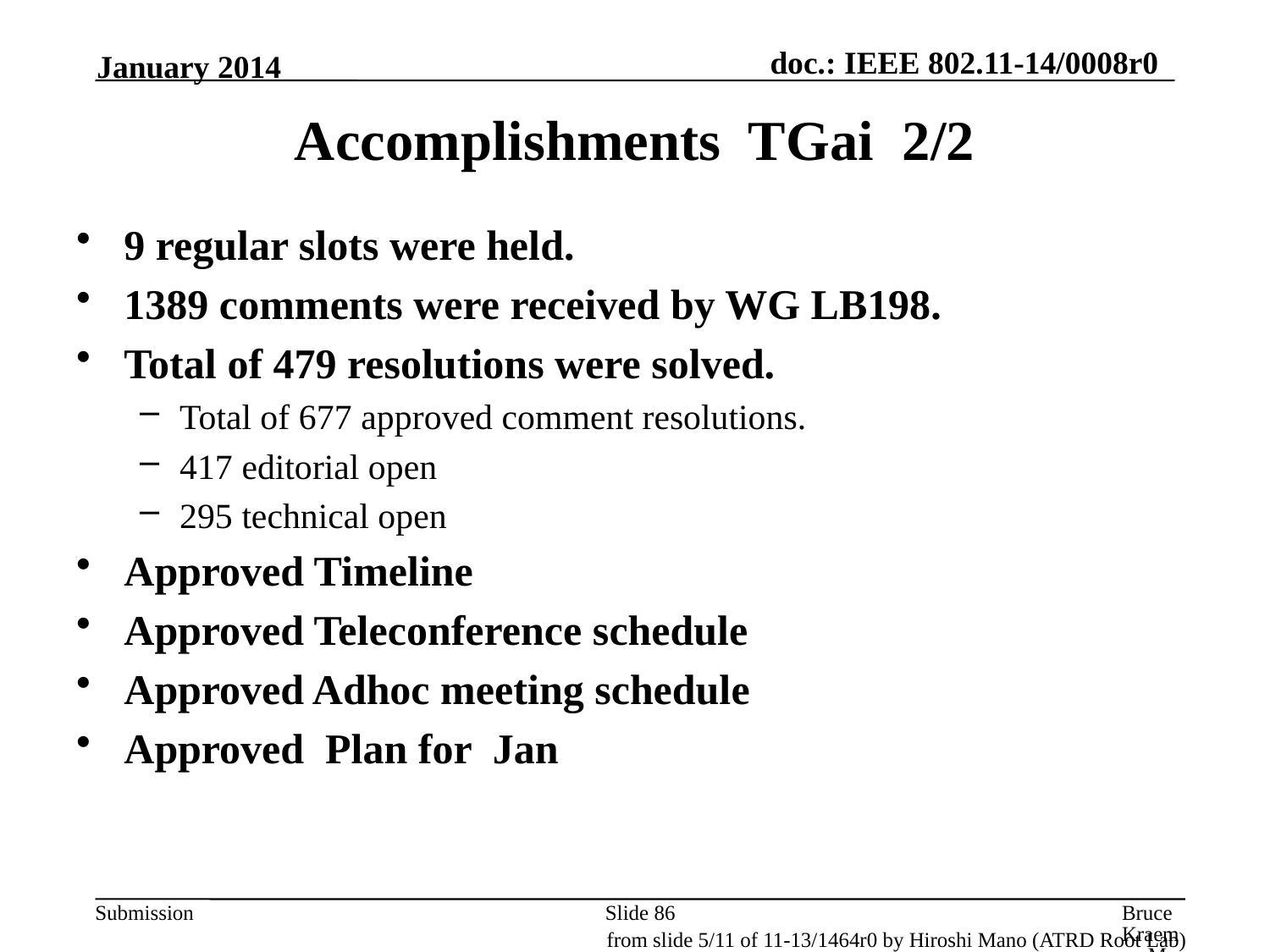

January 2014
# Accomplishments  TGai  2/2
9 regular slots were held.
1389 comments were received by WG LB198.
Total of 479 resolutions were solved.
Total of 677 approved comment resolutions.
417 editorial open
295 technical open
Approved Timeline
Approved Teleconference schedule
Approved Adhoc meeting schedule
Approved  Plan for  Jan
Slide 86
Bruce Kraemer, Marvell
from slide 5/11 of 11-13/1464r0 by Hiroshi Mano (ATRD Root Lab)